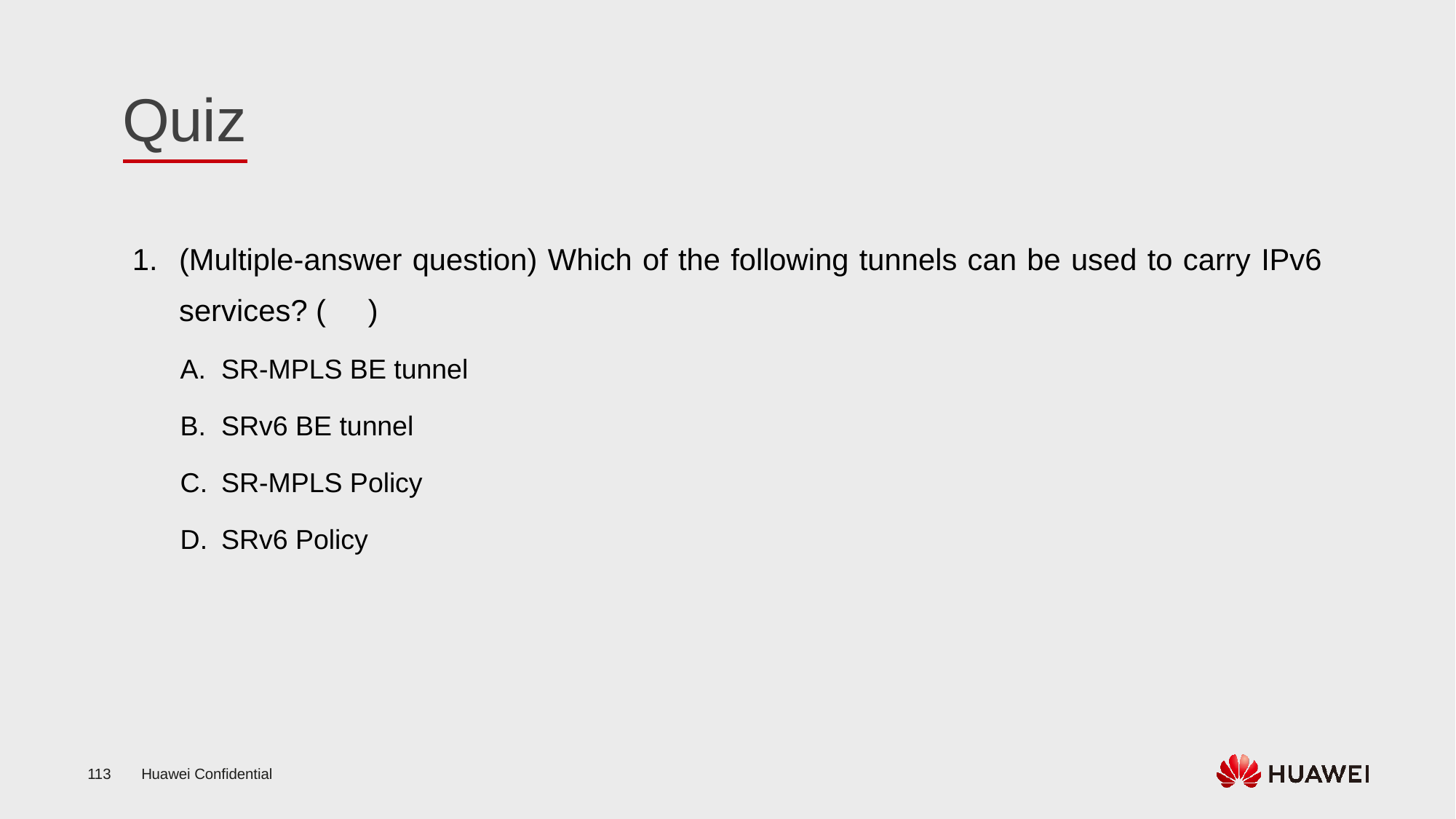

(Multiple-answer question) Which of the following tunnels can be used to carry IPv6 services? (     )
SR-MPLS BE tunnel
SRv6 BE tunnel
SR-MPLS Policy
SRv6 Policy